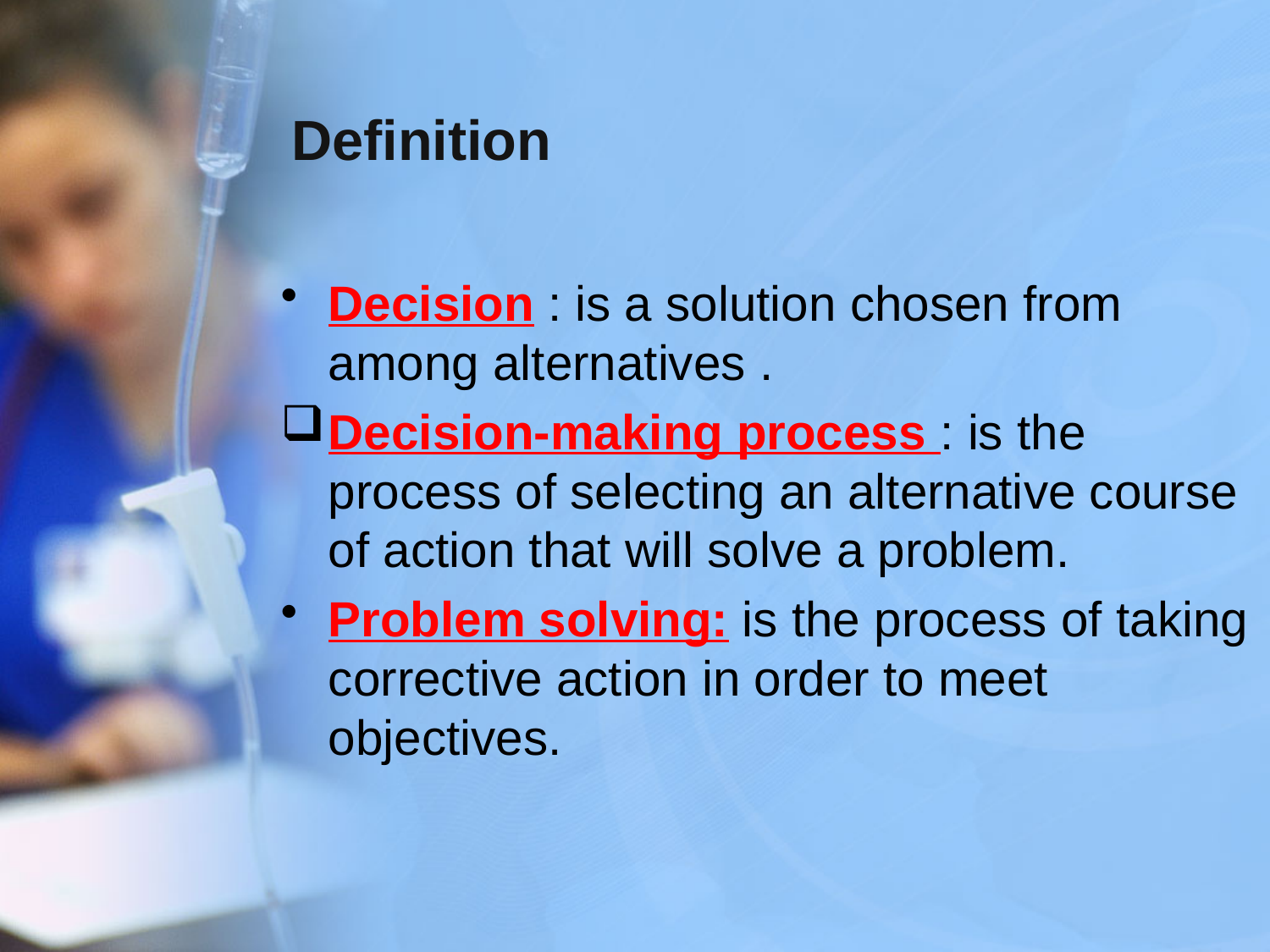

# Definition

Decision : is a solution chosen from among alternatives .
Decision-making process : is the process of selecting an alternative course of action that will solve a problem.
Problem solving: is the process of taking corrective action in order to meet objectives.